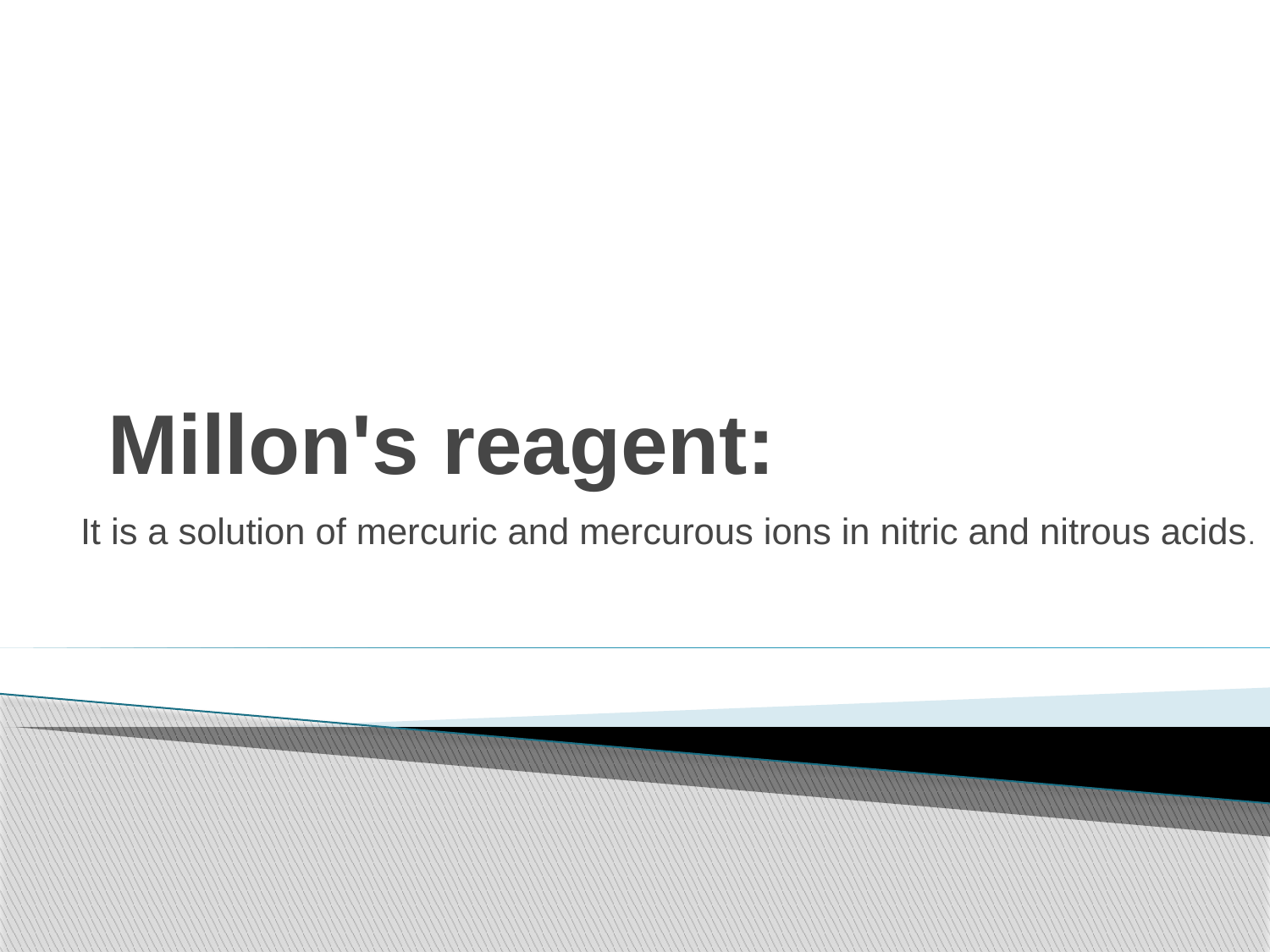

# Millon's reagent:
It is a solution of mercuric and mercurous ions in nitric and nitrous acids.